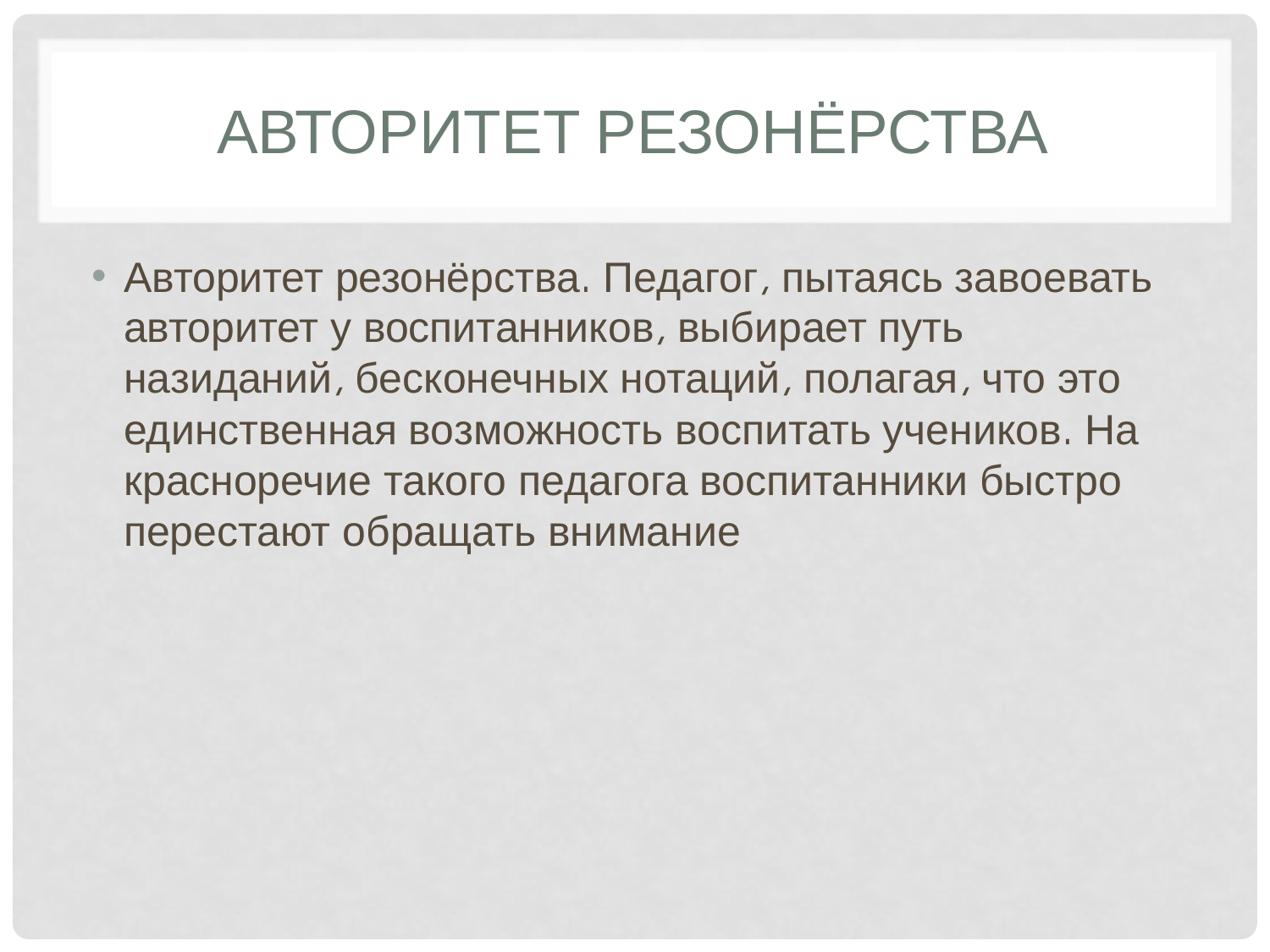

# Авторитет резонёрства
Авторитет резонёрства. Педагог, пытаясь завоевать авторитет у воспитанников, выбирает путь назиданий, бесконечных нотаций, полагая, что это единственная возможность воспитать учеников. На красноречие такого педагога воспитанники быстро перестают обращать внимание